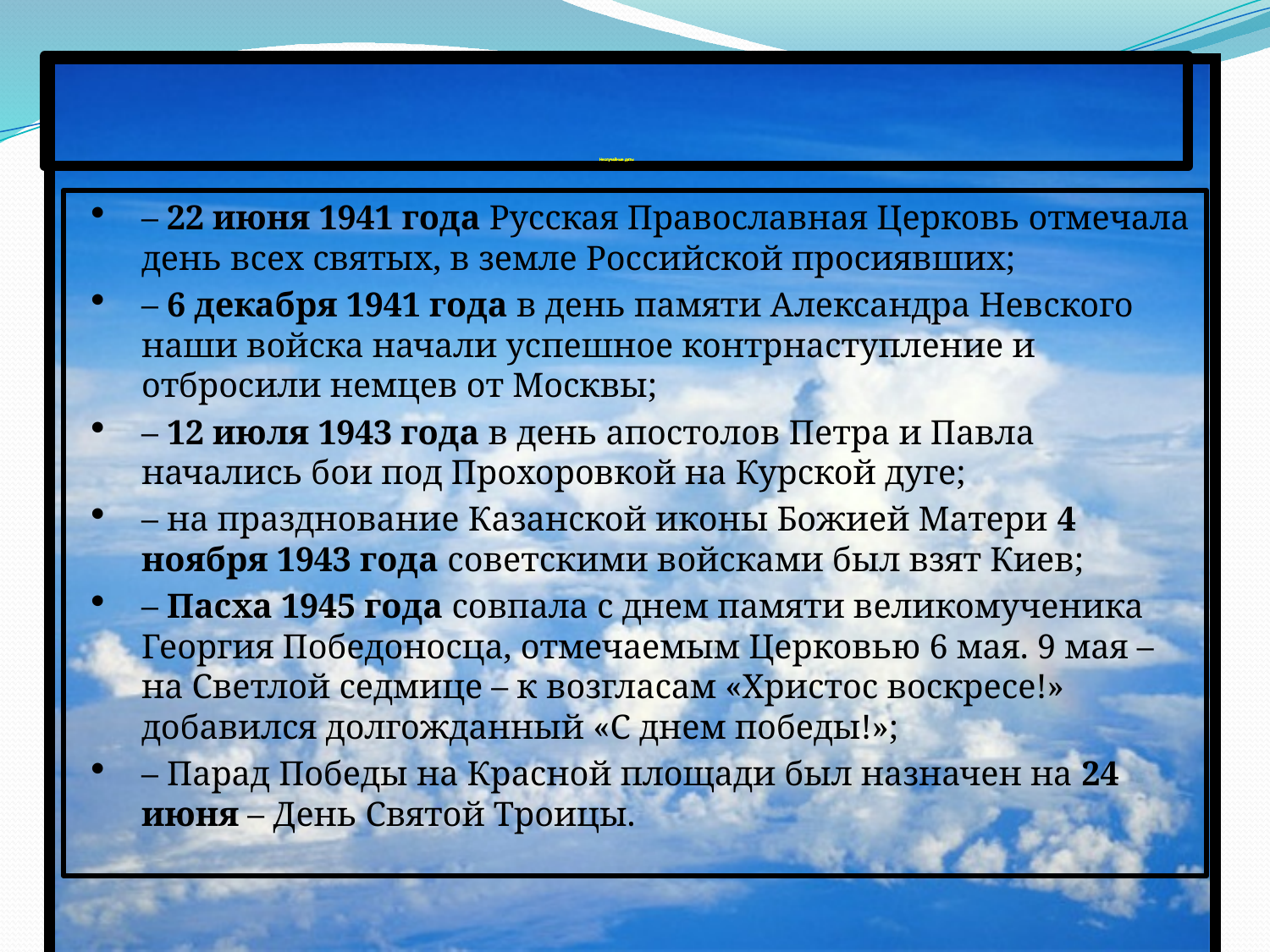

# Неслучайные даты
– 22 июня 1941 года Русская Православная Церковь отмечала день всех святых, в земле Российской просиявших;
– 6 декабря 1941 года в день памяти Александра Невского наши войска начали успешное контрнаступление и отбросили немцев от Москвы;
– 12 июля 1943 года в день апостолов Петра и Павла начались бои под Прохоровкой на Курской дуге;
– на празднование Казанской иконы Божией Матери 4 ноября 1943 года советскими войсками был взят Киев;
– Пасха 1945 года совпала с днем памяти великомученика Георгия Победоносца, отмечаемым Церковью 6 мая. 9 мая – на Светлой седмице – к возгласам «Христос воскресе!» добавился долгожданный «С днем победы!»;
– Парад Победы на Красной площади был назначен на 24 июня – День Святой Троицы.